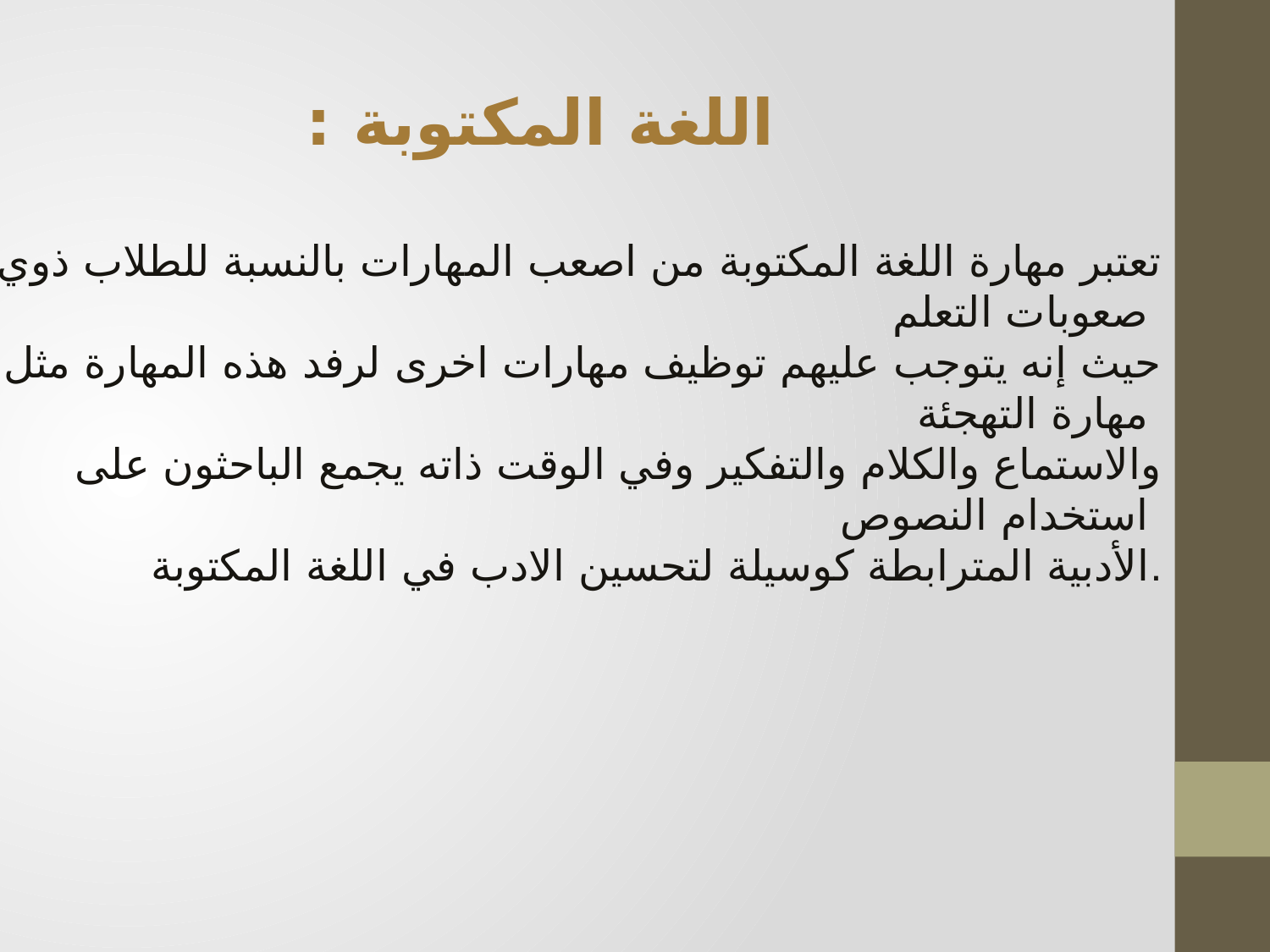

اللغة المكتوبة :

تعتبر مهارة اللغة المكتوبة من اصعب المهارات بالنسبة للطلاب ذوي صعوبات التعلم
حيث إنه يتوجب عليهم توظيف مهارات اخرى لرفد هذه المهارة مثل مهارة التهجئة
والاستماع والكلام والتفكير وفي الوقت ذاته يجمع الباحثون على استخدام النصوص
الأدبية المترابطة كوسيلة لتحسين الادب في اللغة المكتوبة.